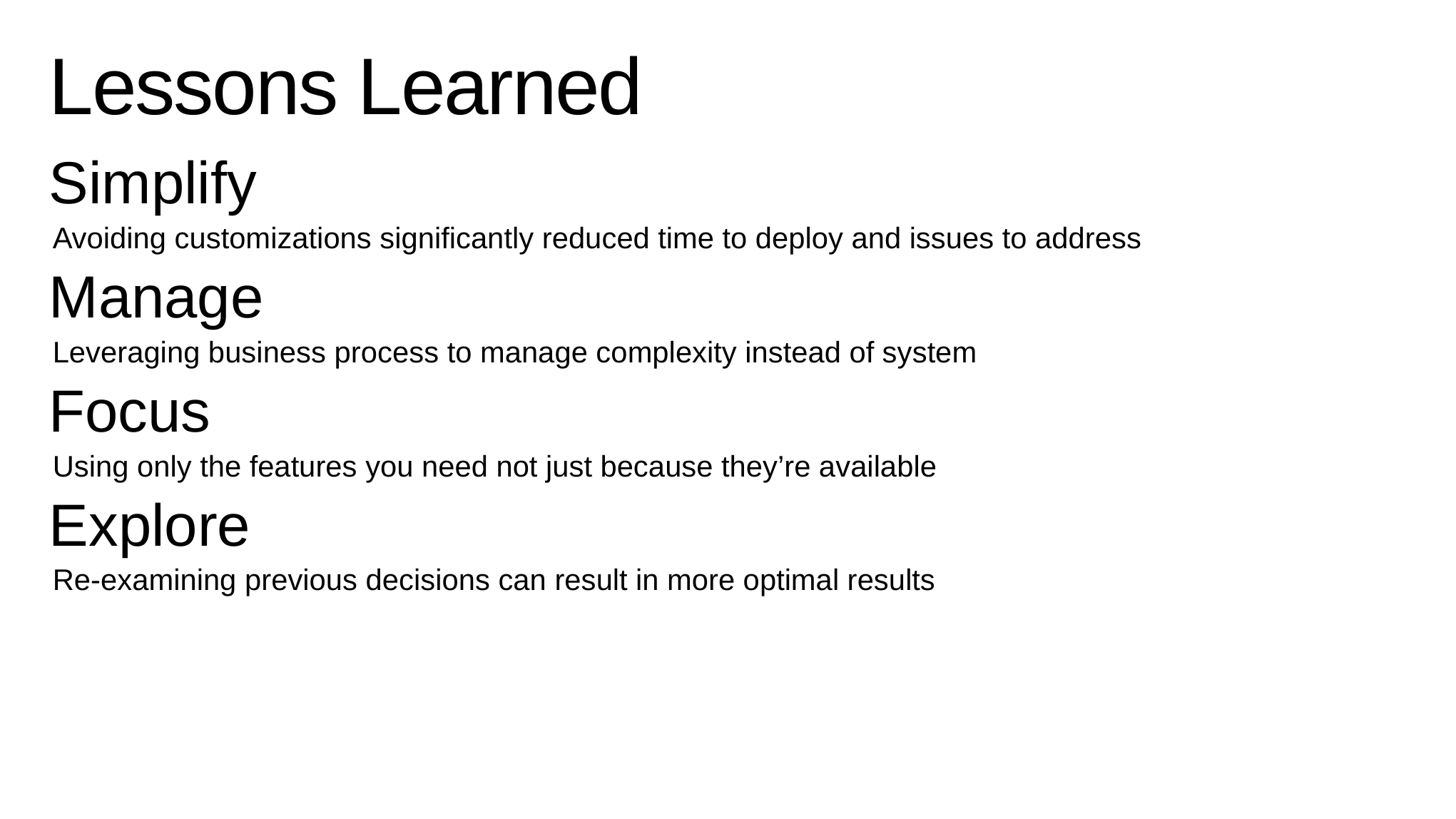

# Lessons Learned
Simplify
Avoiding customizations significantly reduced time to deploy and issues to address
Manage
Leveraging business process to manage complexity instead of system
Focus
Using only the features you need not just because they’re available
Explore
Re-examining previous decisions can result in more optimal results

Implement asset browse, search, & upload functionality